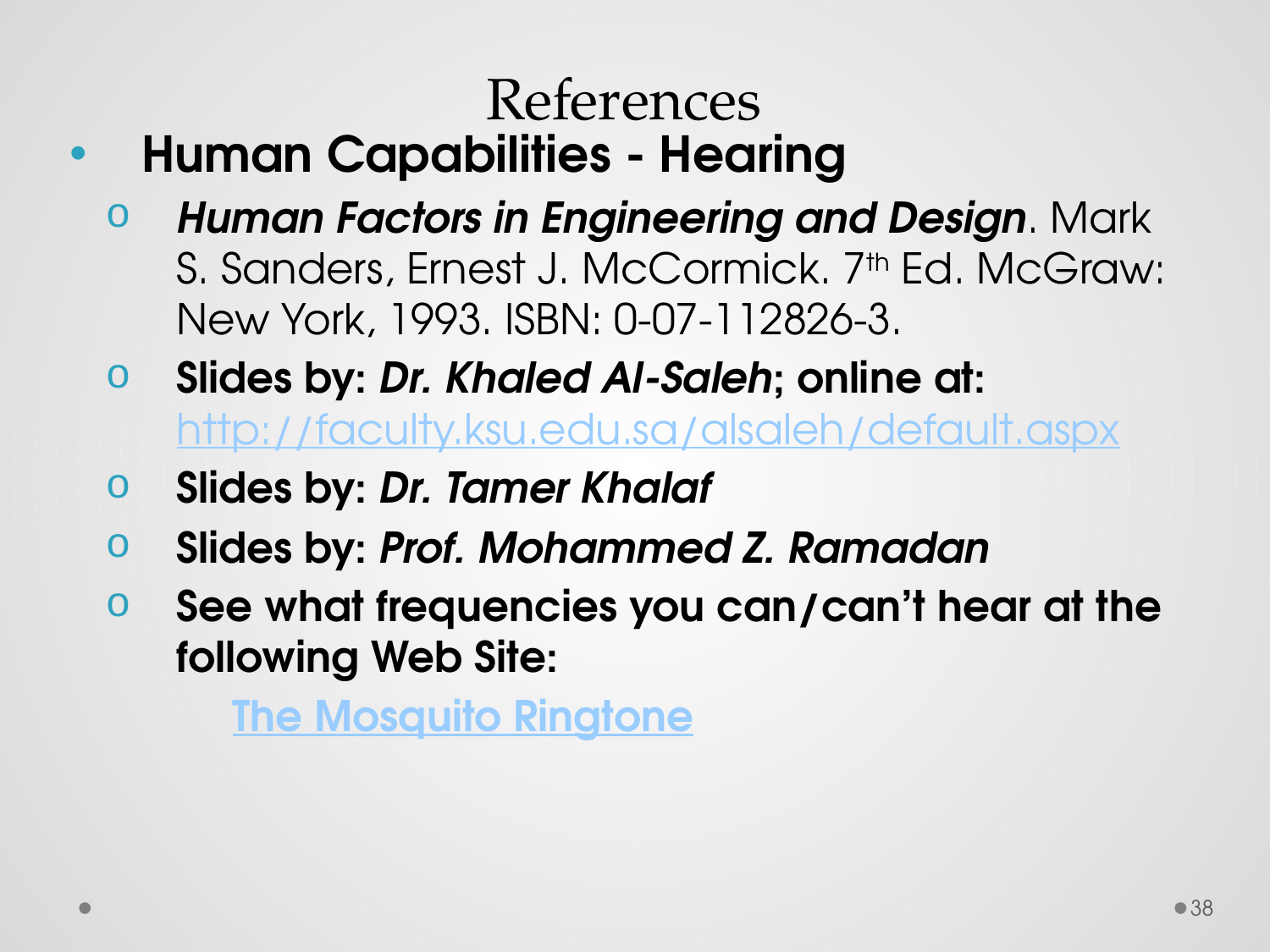

# References

Human Capabilities - Hearing
Human Factors in Engineering and Design. Mark S. Sanders, Ernest J. McCormick. 7th Ed. McGraw: New York, 1993. ISBN: 0-07-112826-3.
Slides by: Dr. Khaled Al-Saleh; online at:
http://faculty.ksu.edu.sa/alsaleh/default.aspx
Slides by: Dr. Tamer Khalaf
Slides by: Prof. Mohammed Z. Ramadan
See what frequencies you can/can’t hear at the following Web Site:
	The Mosquito Ringtone
38